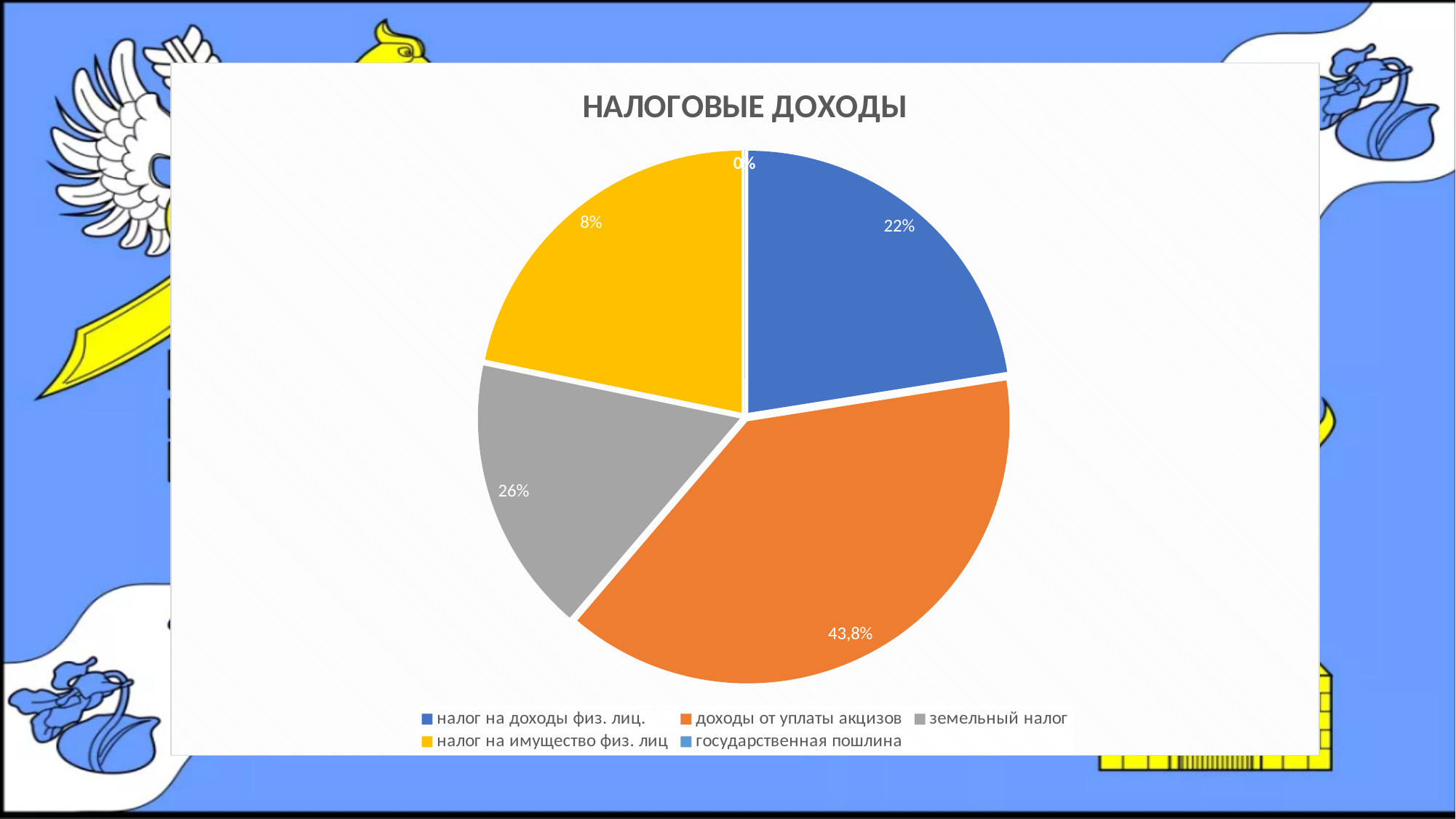

### Chart: НАЛОГОВЫЕ ДОХОДЫ

| Category | Продажи |
|---|---|
| налог на доходы физ. лиц. | 1054.1 |
| доходы от уплаты акцизов | 1815.1 |
| земельный налог | 796.0 |
| налог на имущество физ. лиц | 1018.4 |
| государственная пошлина | 0.6 |